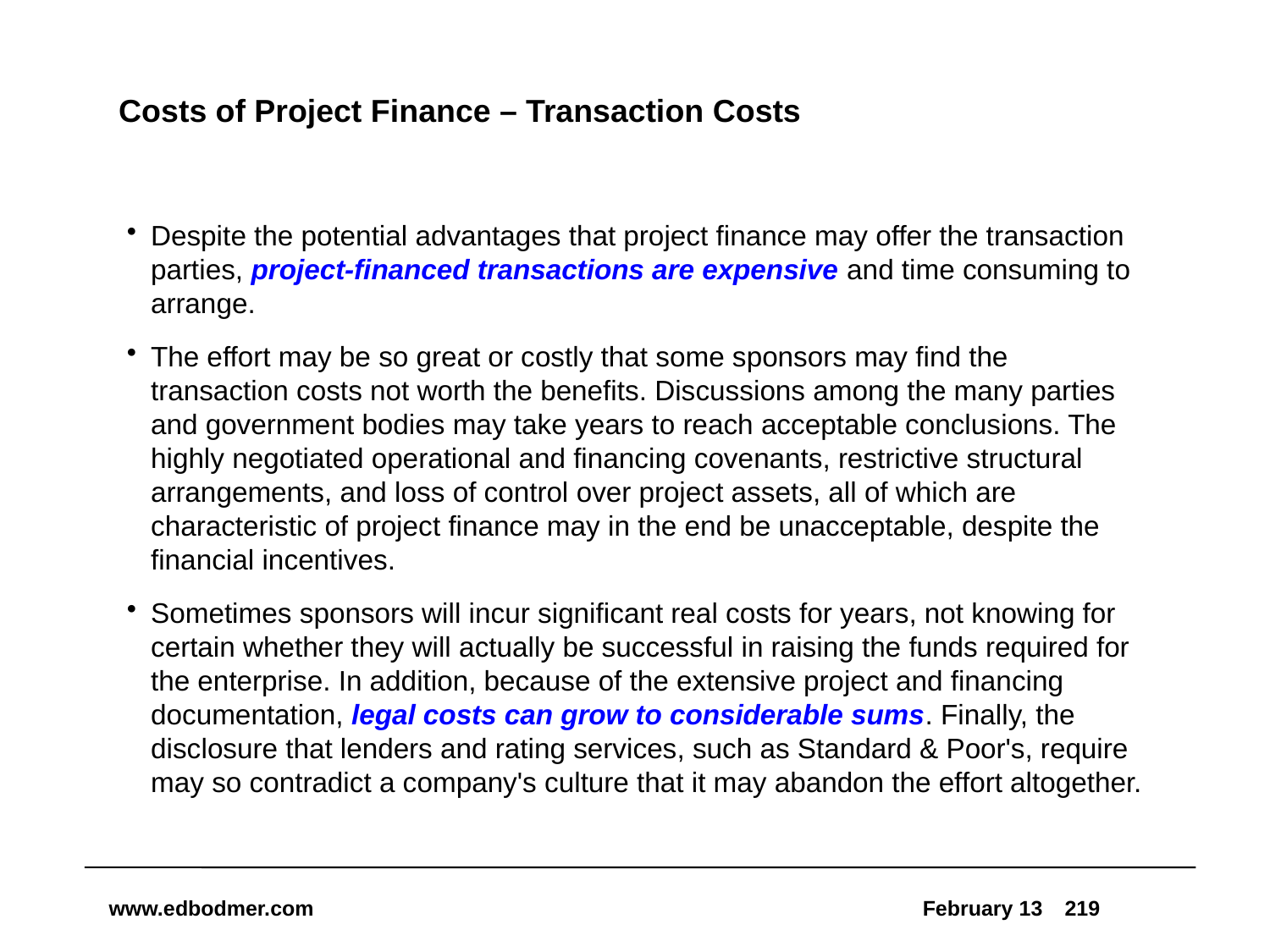

# Costs of Project Finance – Transaction Costs
Despite the potential advantages that project finance may offer the transaction parties, project-financed transactions are expensive and time consuming to arrange.
The effort may be so great or costly that some sponsors may find the transaction costs not worth the benefits. Discussions among the many parties and government bodies may take years to reach acceptable conclusions. The highly negotiated operational and financing covenants, restrictive structural arrangements, and loss of control over project assets, all of which are characteristic of project finance may in the end be unacceptable, despite the financial incentives.
Sometimes sponsors will incur significant real costs for years, not knowing for certain whether they will actually be successful in raising the funds required for the enterprise. In addition, because of the extensive project and financing documentation, legal costs can grow to considerable sums. Finally, the disclosure that lenders and rating services, such as Standard & Poor's, require may so contradict a company's culture that it may abandon the effort altogether.